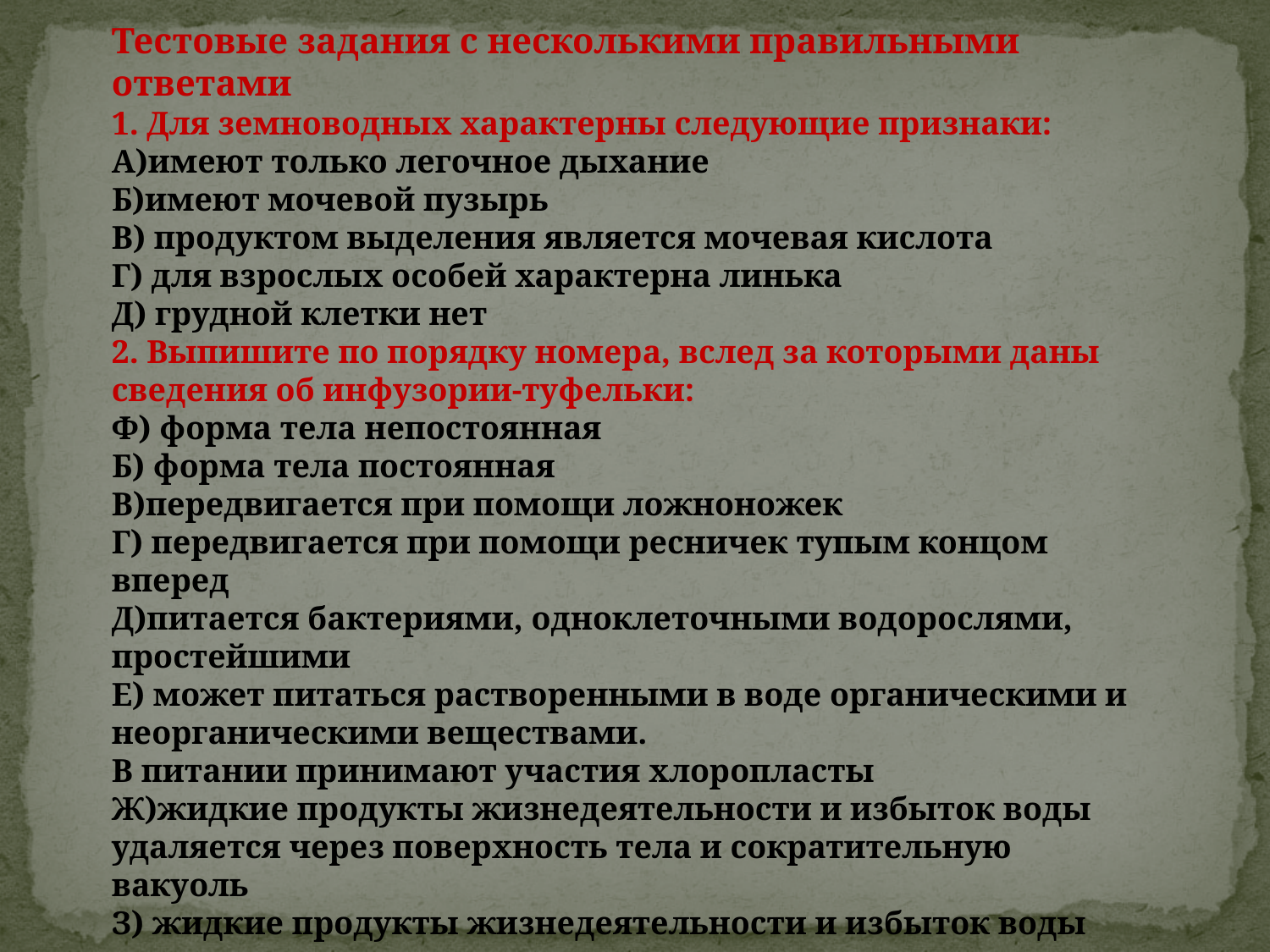

Тестовые задания с несколькими правильными ответами
1. Для земноводных характерны следующие признаки:
А)имеют только легочное дыхание
Б)имеют мочевой пузырь
В) продуктом выделения является мочевая кислота
Г) для взрослых особей характерна линька
Д) грудной клетки нет
2. Выпишите по порядку номера, вслед за которыми даны сведения об инфузории-туфельки:
Ф) форма тела непостоянная
Б) форма тела постоянная
В)передвигается при помощи ложноножек
Г) передвигается при помощи ресничек тупым концом вперед
Д)питается бактериями, одноклеточными водорослями, простейшими
Е) может питаться растворенными в воде органическими и неорганическими веществами.
В питании принимают участия хлоропласты
Ж)жидкие продукты жизнедеятельности и избыток воды удаляется через поверхность тела и сократительную вакуоль
З) жидкие продукты жизнедеятельности и избыток воды удаляется через две сократительные  вакуоли